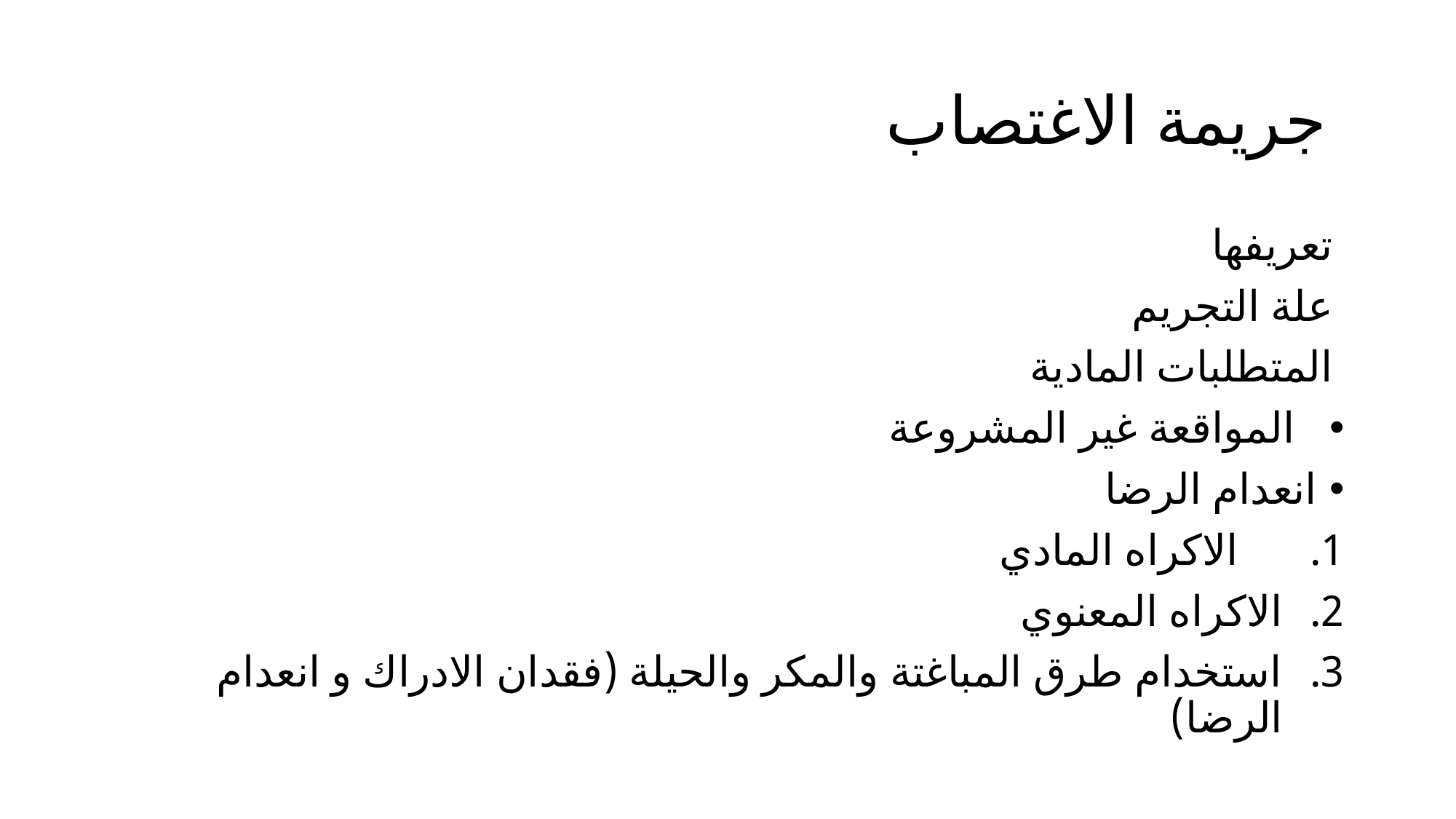

# جريمة الاغتصاب
تعريفها
علة التجريم
المتطلبات المادية
  المواقعة غير المشروعة
انعدام الرضا
    الاكراه المادي
الاكراه المعنوي
استخدام طرق المباغتة والمكر والحيلة (فقدان الادراك و انعدام الرضا)